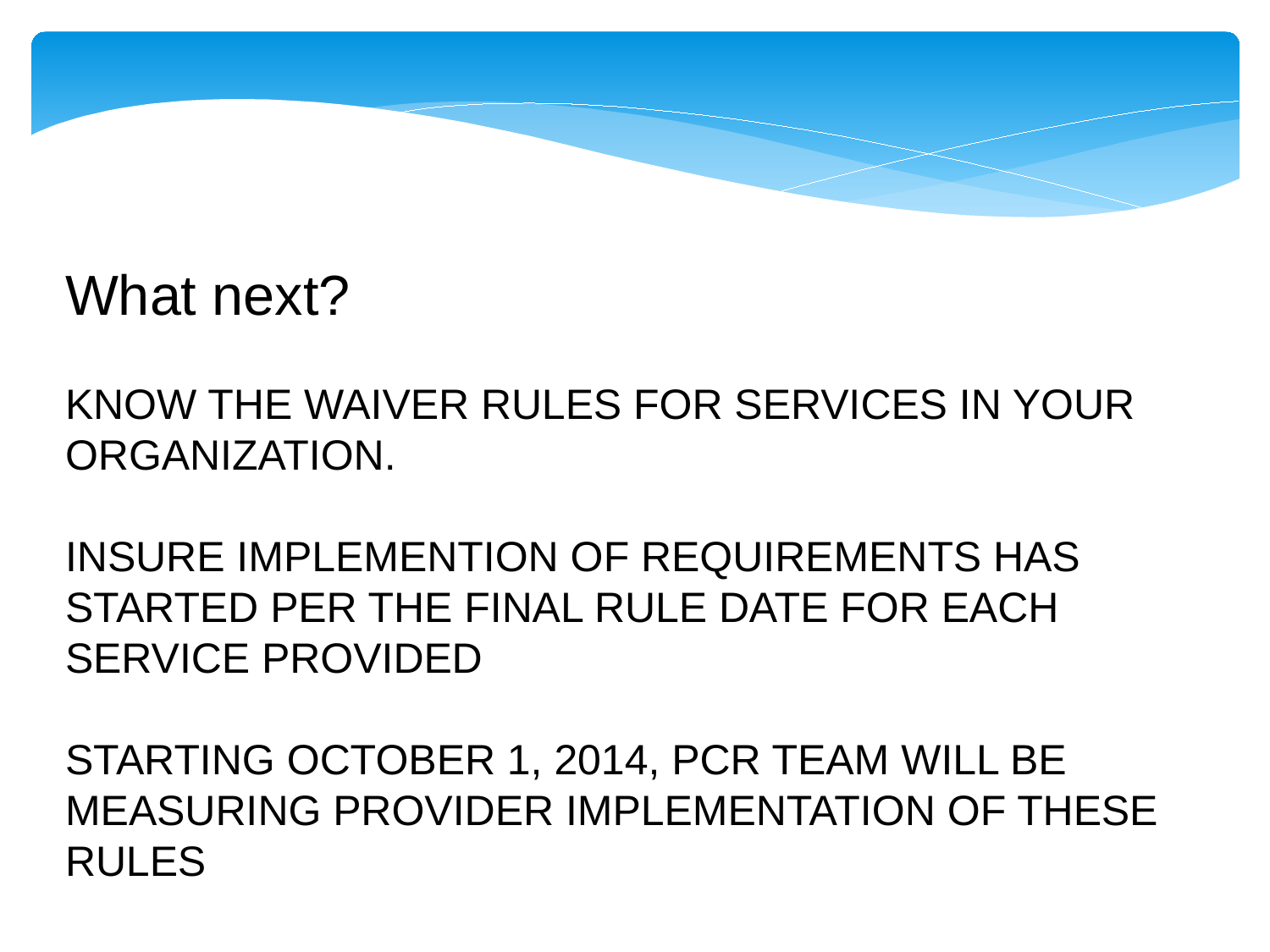

What next?

KNOW THE WAIVER RULES FOR SERVICES IN YOUR ORGANIZATION.

INSURE IMPLEMENTION OF REQUIREMENTS HAS STARTED PER THE FINAL RULE DATE FOR EACH SERVICE PROVIDED

STARTING OCTOBER 1, 2014, PCR TEAM WILL BE MEASURING PROVIDER IMPLEMENTATION OF THESE RULES